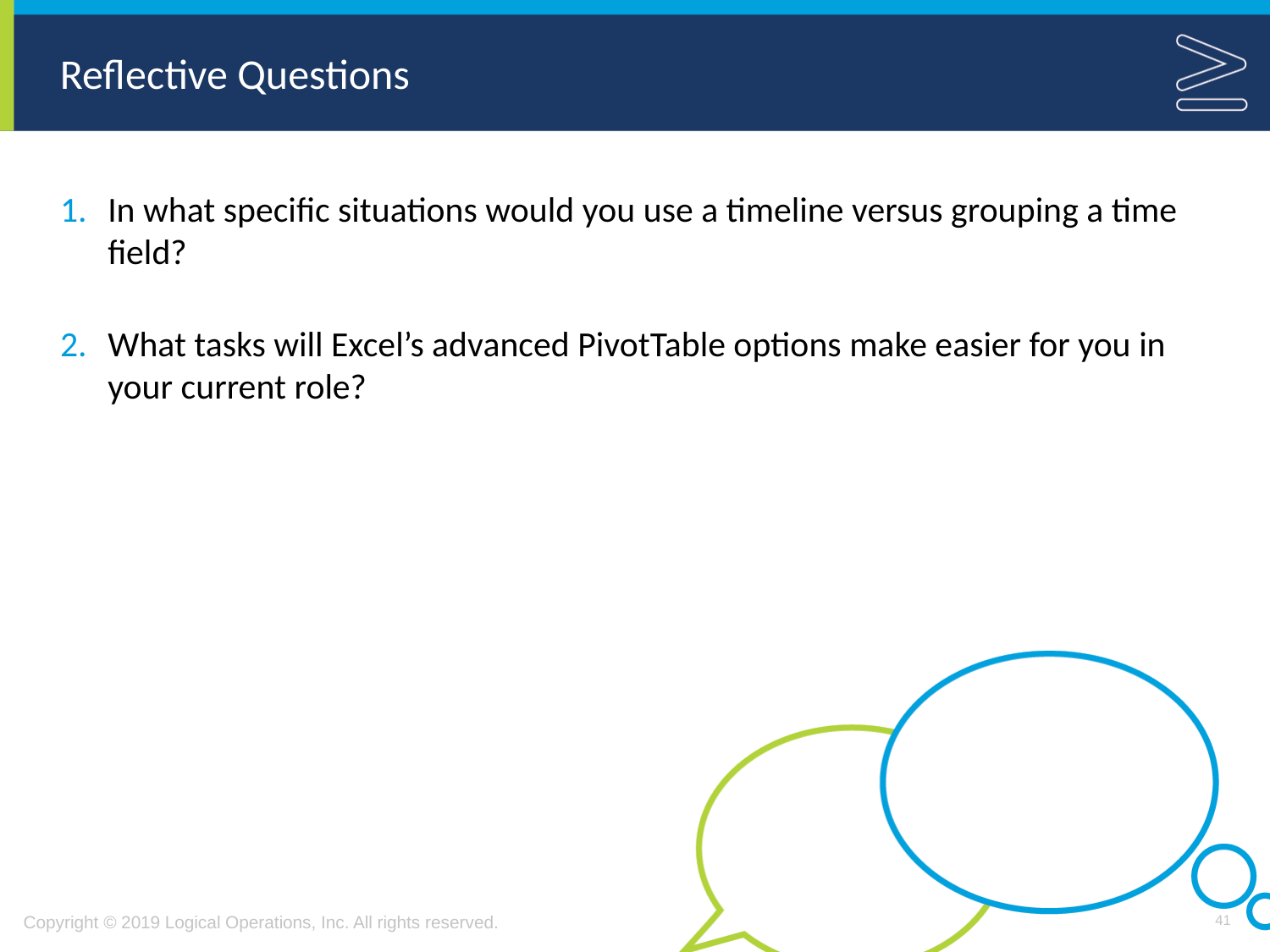

In what specific situations would you use a timeline versus grouping a time field?
What tasks will Excel’s advanced PivotTable options make easier for you in your current role?
41